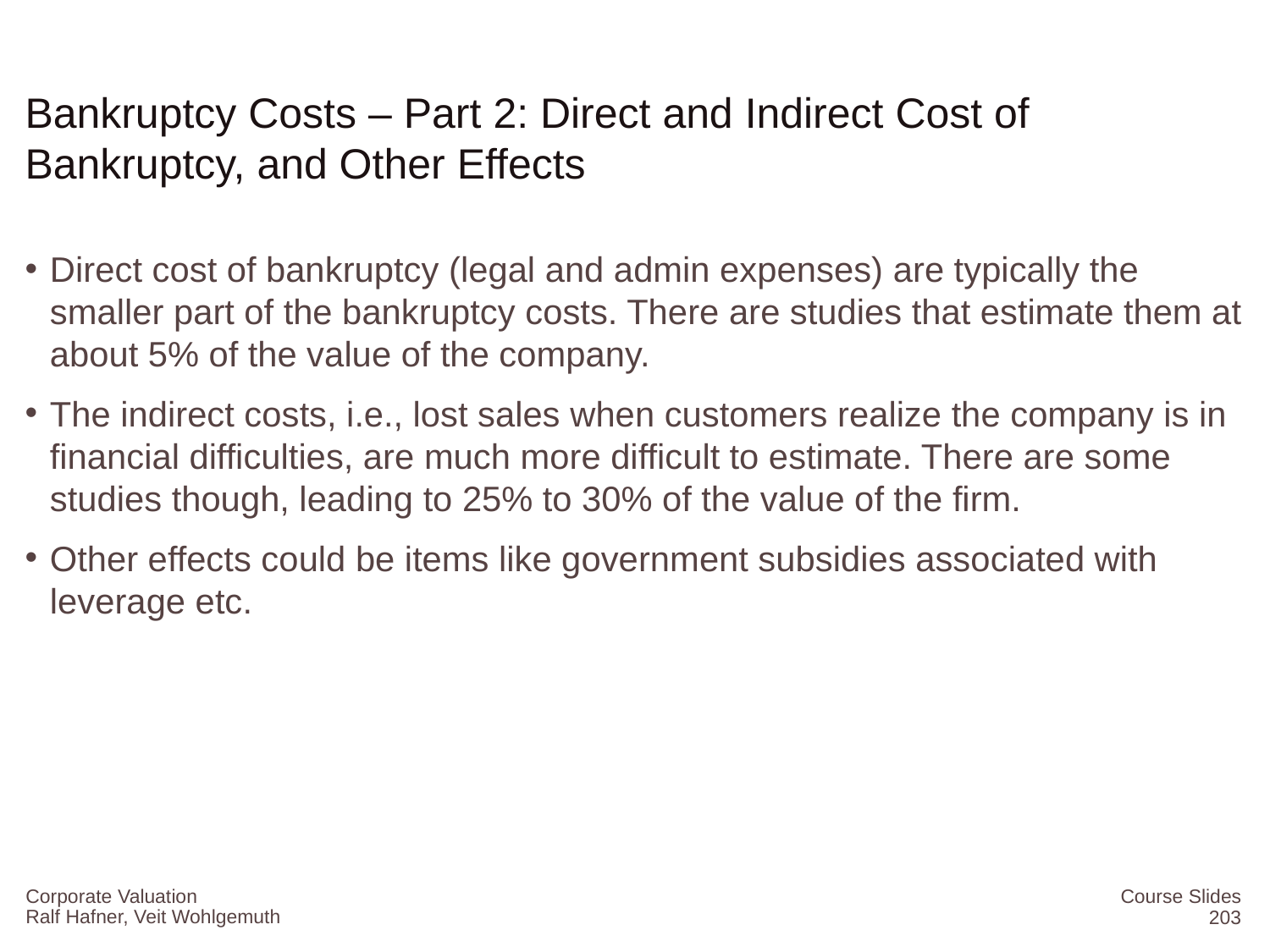

# Bankruptcy Costs – Part 2: Direct and Indirect Cost of Bankruptcy, and Other Effects
Direct cost of bankruptcy (legal and admin expenses) are typically the smaller part of the bankruptcy costs. There are studies that estimate them at about 5% of the value of the company.
The indirect costs, i.e., lost sales when customers realize the company is in financial difficulties, are much more difficult to estimate. There are some studies though, leading to 25% to 30% of the value of the firm.
Other effects could be items like government subsidies associated with leverage etc.

Corporate Valuation
Course Slides
203